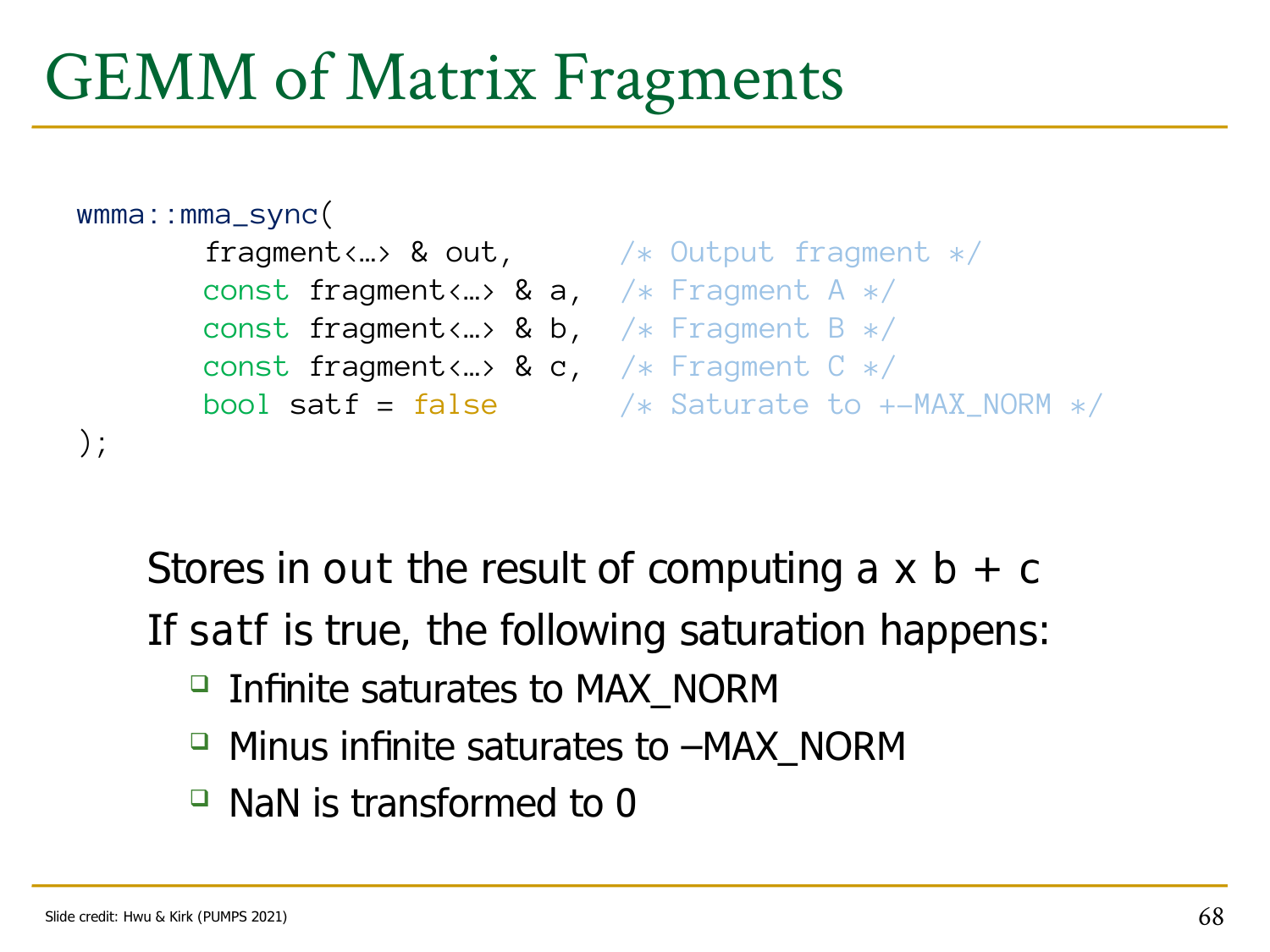

# GEMM of Matrix Fragments
wmma::mma_sync(
	fragment<…> & out, 	  /* Output fragment */
	const fragment<…> & a,  /* Fragment A */
	const fragment<…> & b,  /* Fragment B */
	const fragment<…> & c,  /* Fragment C */
	bool satf = false	  /* Saturate to +-MAX_NORM */
);
Stores in out the result of computing a x b + c
If satf is true, the following saturation happens:
Infinite saturates to MAX_NORM
Minus infinite saturates to –MAX_NORM
NaN is transformed to 0
68
Slide credit: Hwu & Kirk (PUMPS 2021)